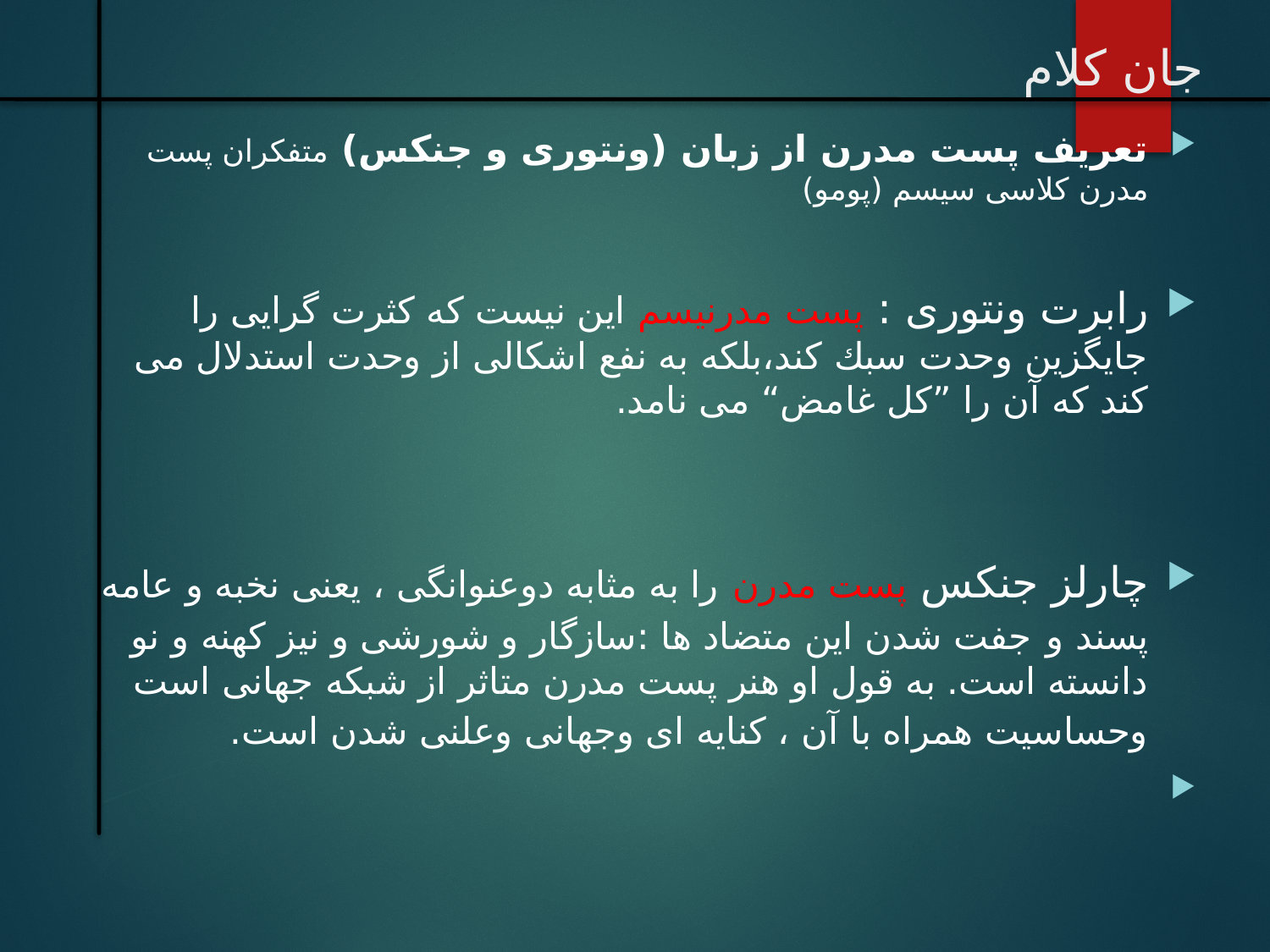

# جان کلام
تعریف پست مدرن از زبان (ونتوری و جنکس) متفکران پست مدرن کلاسی سیسم (پومو)

رابرت ونتوری : پست مدرنيسم اين نيست كه كثرت گرایی را جايگزين وحدت سبك كند،بلكه به نفع اشكالی از وحدت استدلال می كند كه آن را ”كل غامض“ می نامد.

چارلز جنكس پست مدرن را به مثابه دوعنوانگی‌ ، يعنی نخبه و عامه پسند و جفت شدن اين متضاد ها :سازگار و شورشی و نيز كهنه و نو دانسته است. به قول او هنر پست مدرن متاثر از شبكه جهانی‌ است وحساسيت همراه با آن ، كنايه ای وجهانی وعلنی شدن است.